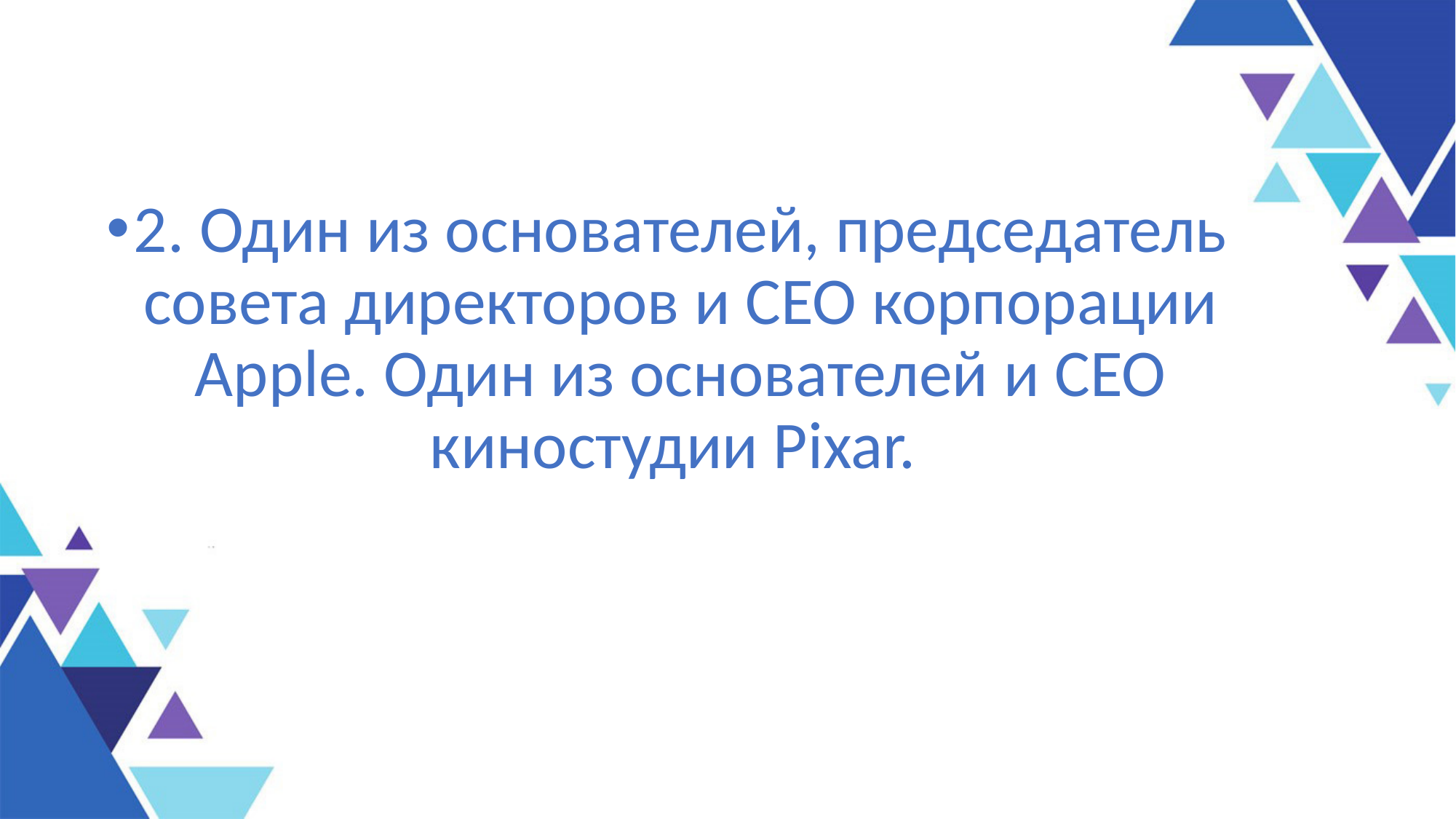

2. Один из основателей, председатель совета директоров и CEO корпорации Apple. Один из основателей и CEO киностудии Pixar.